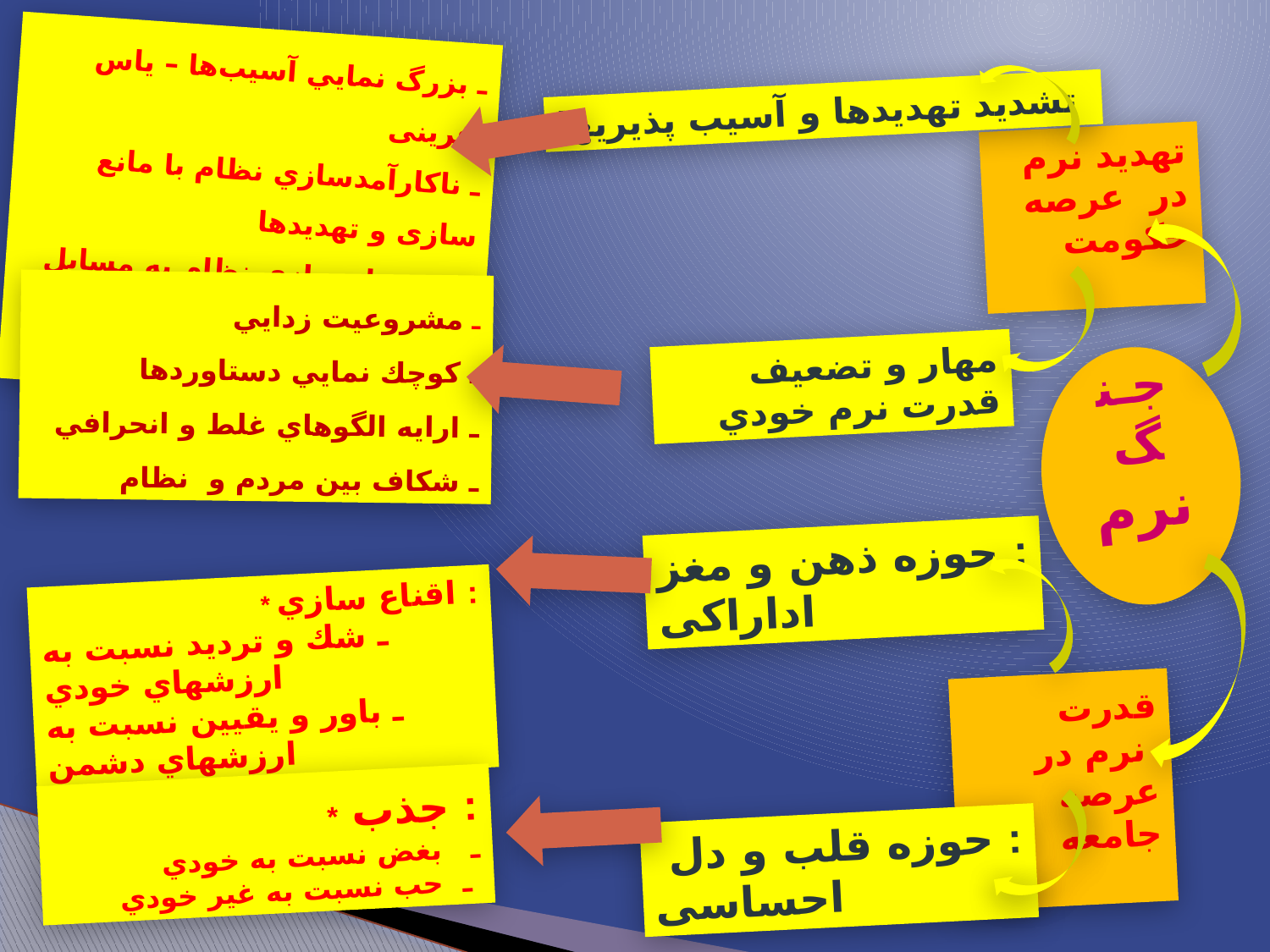

ـ بزرگ نمايي آسيب‌ها – یاس افرینی
ـ ناكارآمدسازي نظام با مانع سازی و تهدیدها
ـ مشغول سازي نظام به مسايل فرعي و كاذب

تشديد تهدیدها و آسيب پذيريها
تهدید نرم در  عرصه حكومت

ـ مشروعيت زدايي
ـ كوچك نمايي دستاوردها
ـ ارايه الگوهاي غلط و انحرافي
ـ شکاف بین مردم و  نظام

‌ مهار و تضعيف قدرت نرم خودي
جـنگ نرم

حوزه ذهن و مغز :
اداراکی

* اقناع سازي :
ـ‌ شك و ترديد نسبت به ارزشهاي خودي
ـ باور و يقيين نسبت به ارزشهاي دشمن

   قدرت نرم در
عرصه جامعه

* جذب :
ـ‌   بغض نسبت به خودي
ـ  حب نسبت به غير خودي

 حوزه قلب و دل :
احساسی